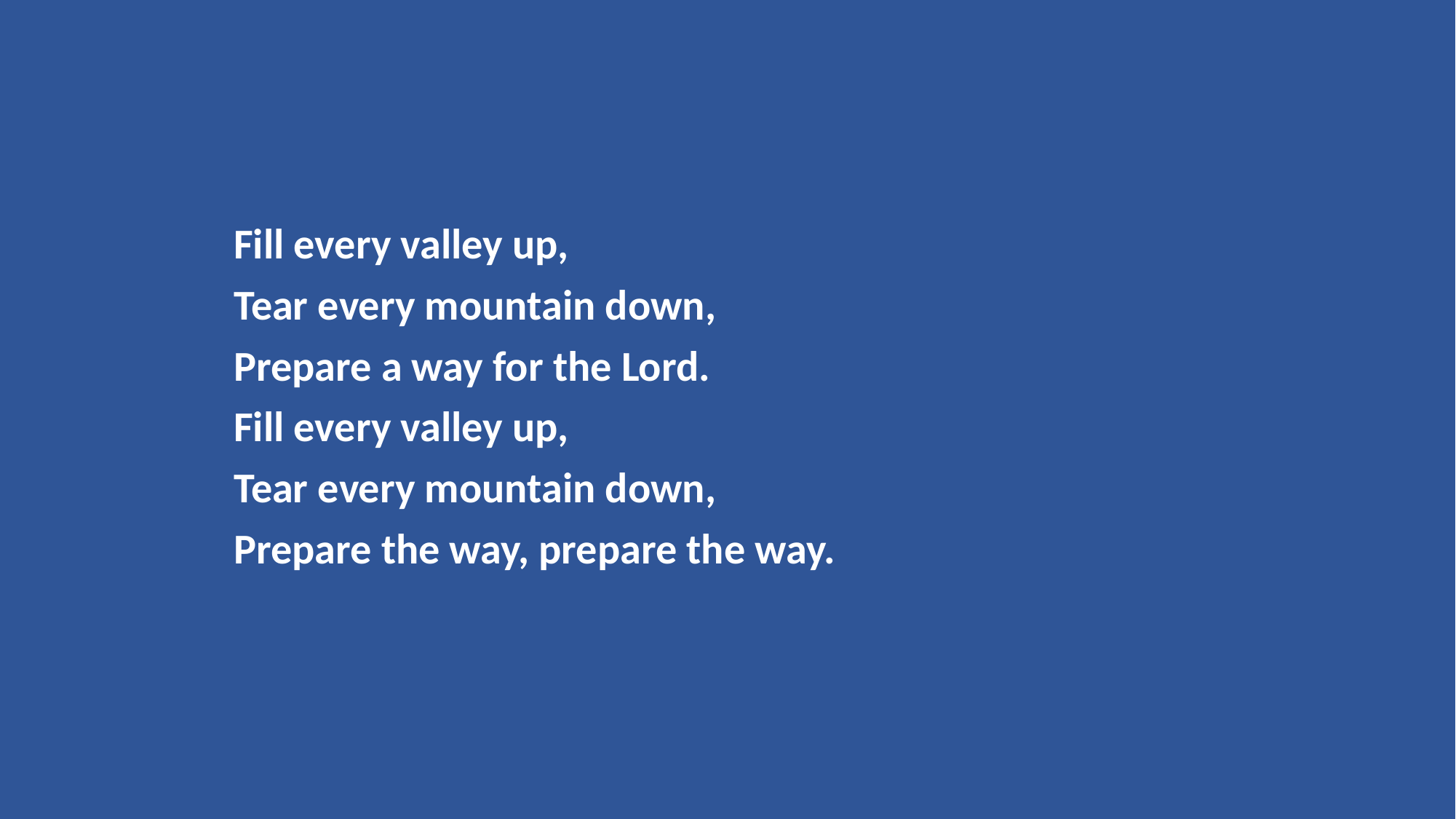

Fill every valley up,
Tear every mountain down,
Prepare a way for the Lord.
Fill every valley up,
Tear every mountain down,
Prepare the way, prepare the way.